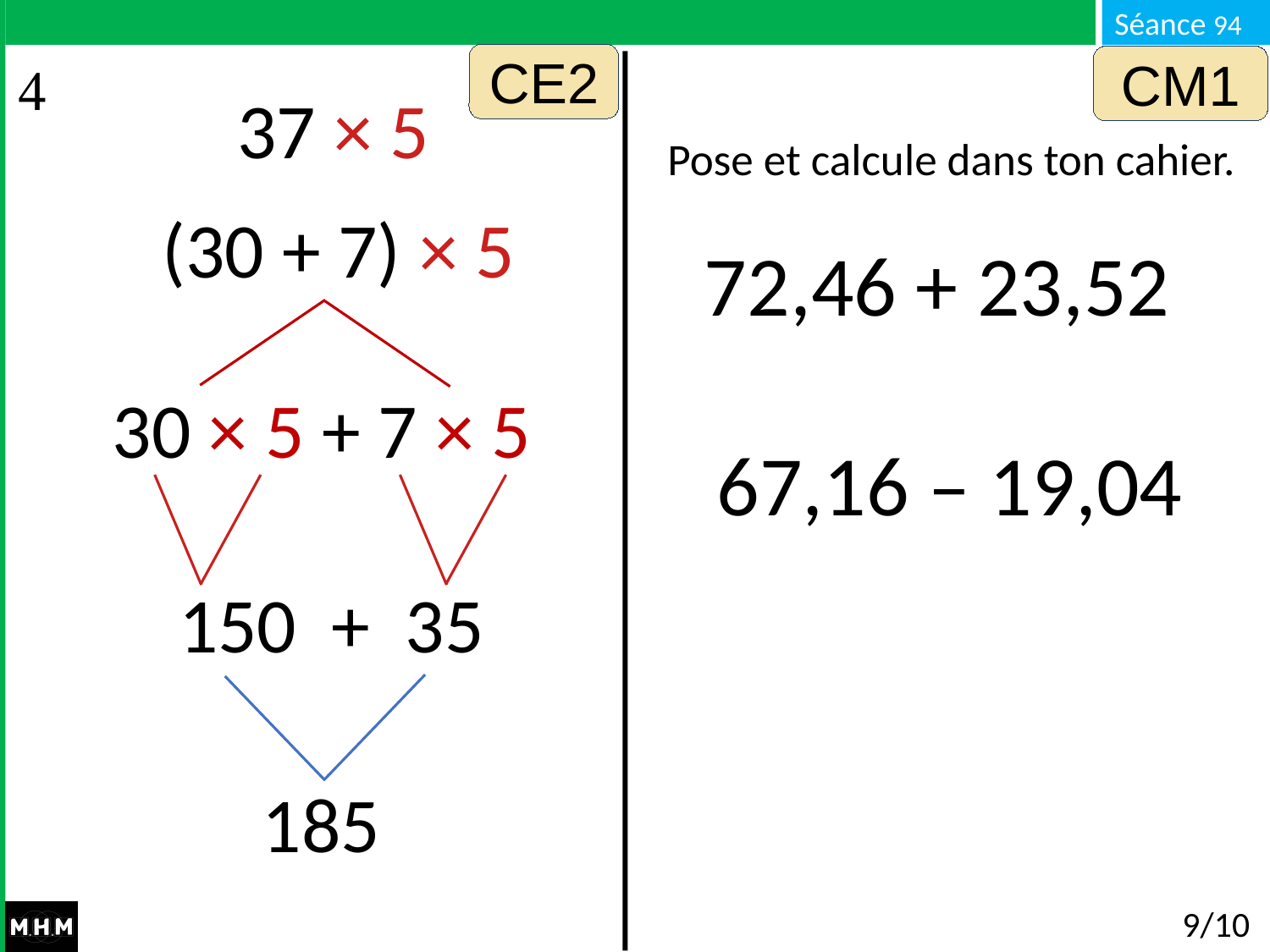

CE2
CM1

37 × 5
Pose et calcule dans ton cahier.
(30 + 7) × 5
72,46 + 23,52
30 × 5 + 7 × 5
67,16 – 19,04
150  +  35
185
# 9/10